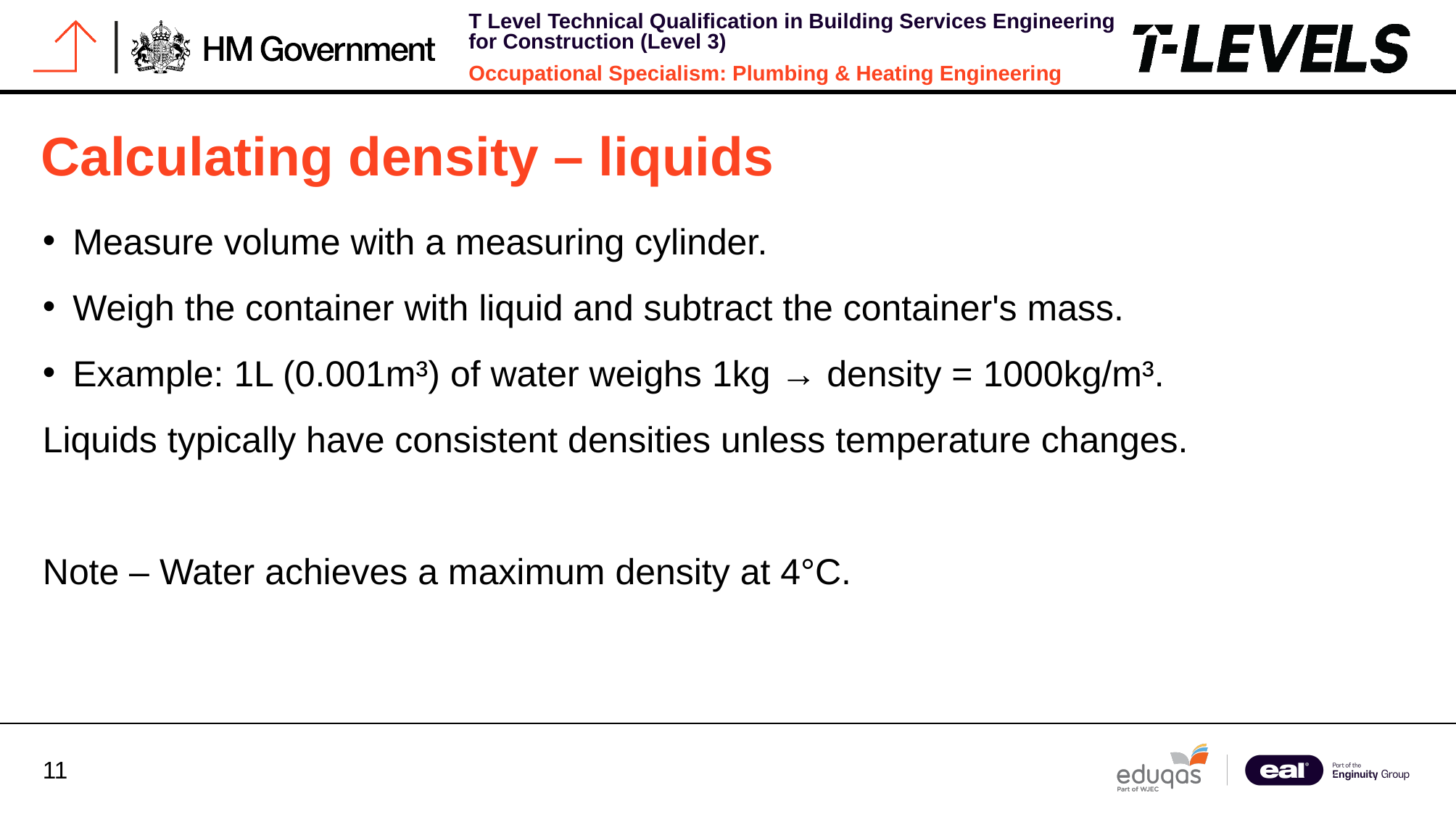

# Calculating density – liquids
Measure volume with a measuring cylinder.
Weigh the container with liquid and subtract the container's mass.
Example: 1L (0.001m³) of water weighs 1kg → density = 1000kg/m³.
Liquids typically have consistent densities unless temperature changes.

Note – Water achieves a maximum density at 4°C.